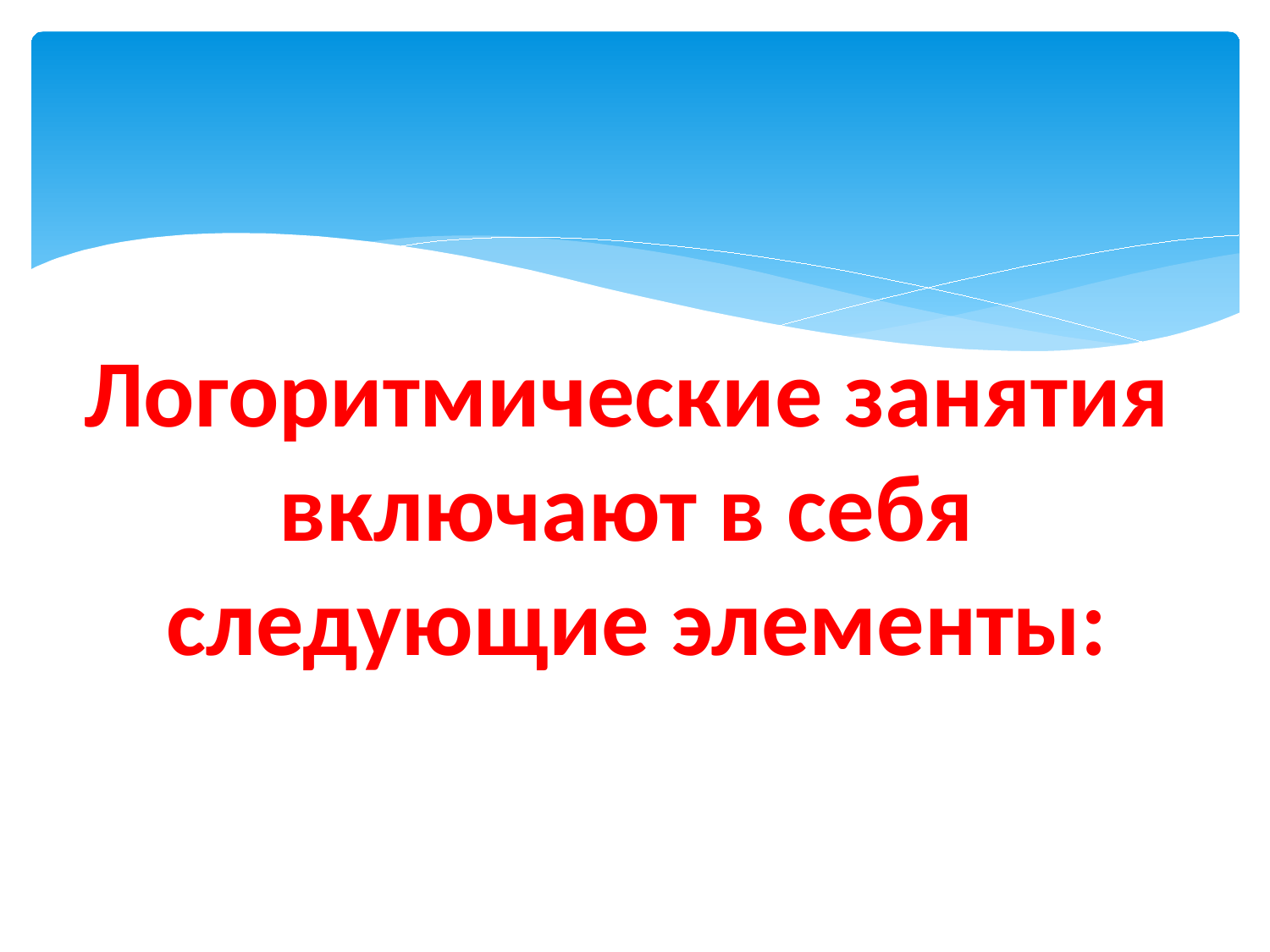

# Логоритмические занятия включают в себя следующие элементы: